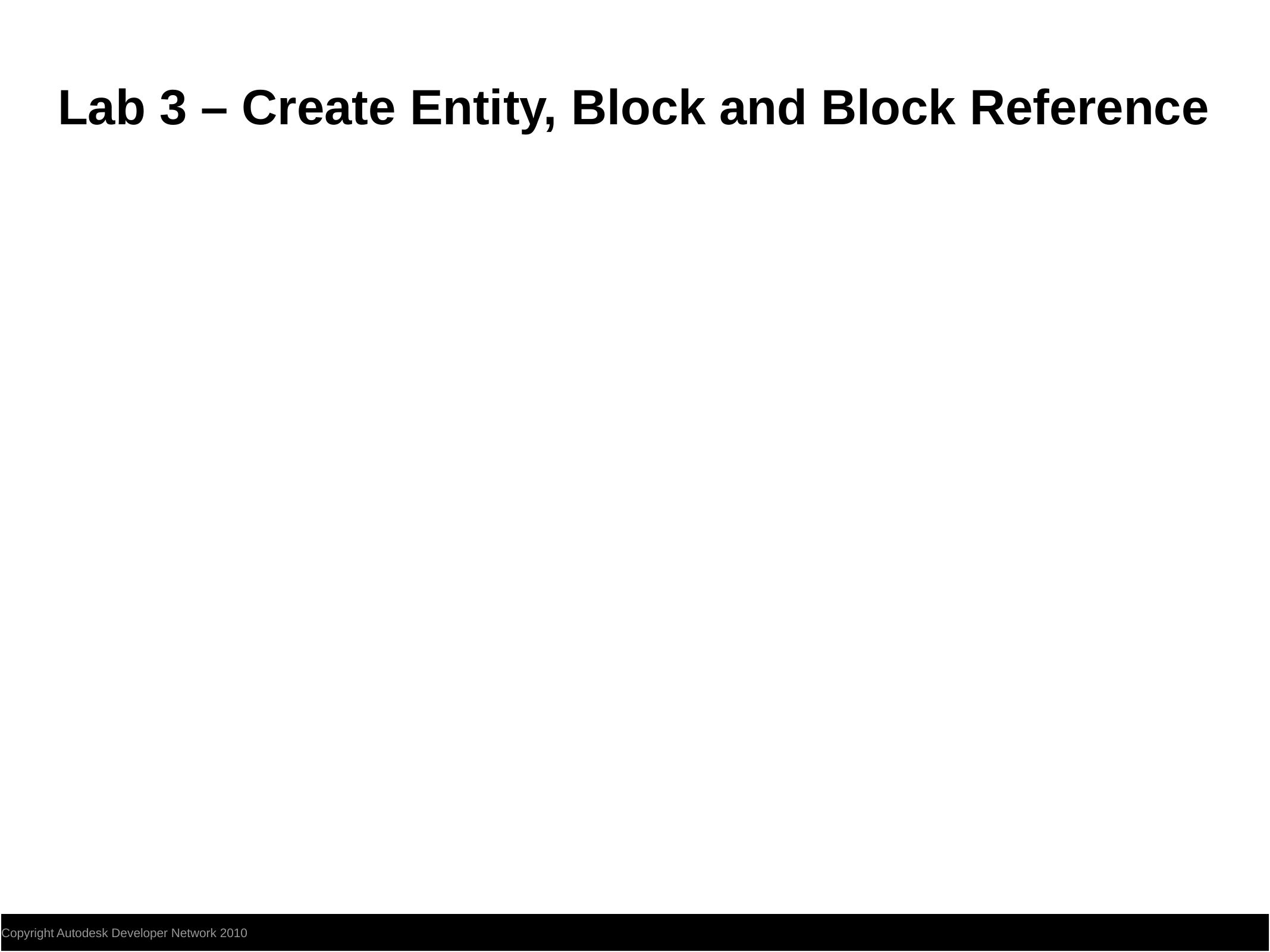

# Lab 3 – Create Entity, Block and Block Reference